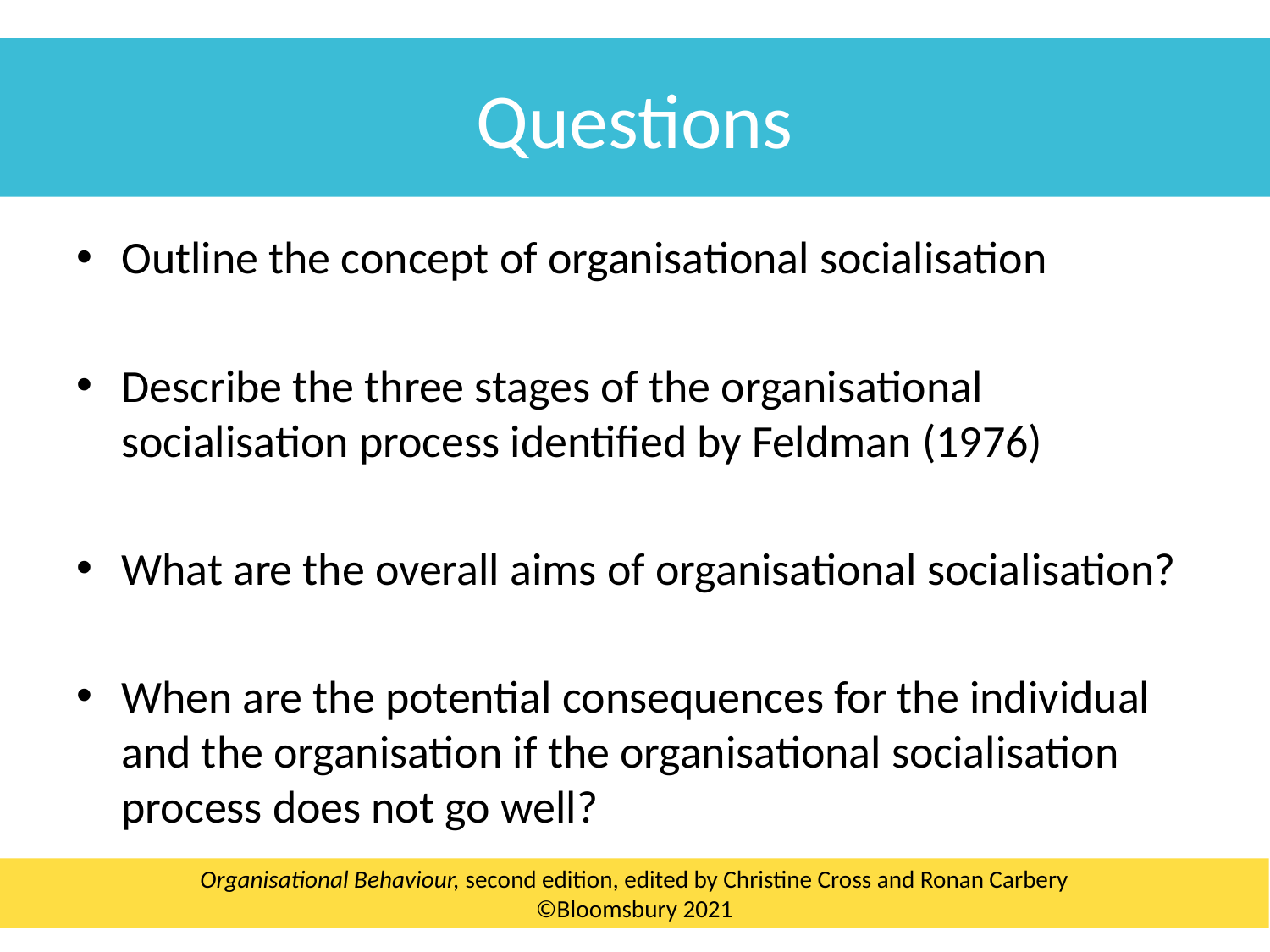

Questions
Outline the concept of organisational socialisation

Describe the three stages of the organisational socialisation process identified by Feldman (1976)

What are the overall aims of organisational socialisation?

When are the potential consequences for the individual and the organisation if the organisational socialisation process does not go well?